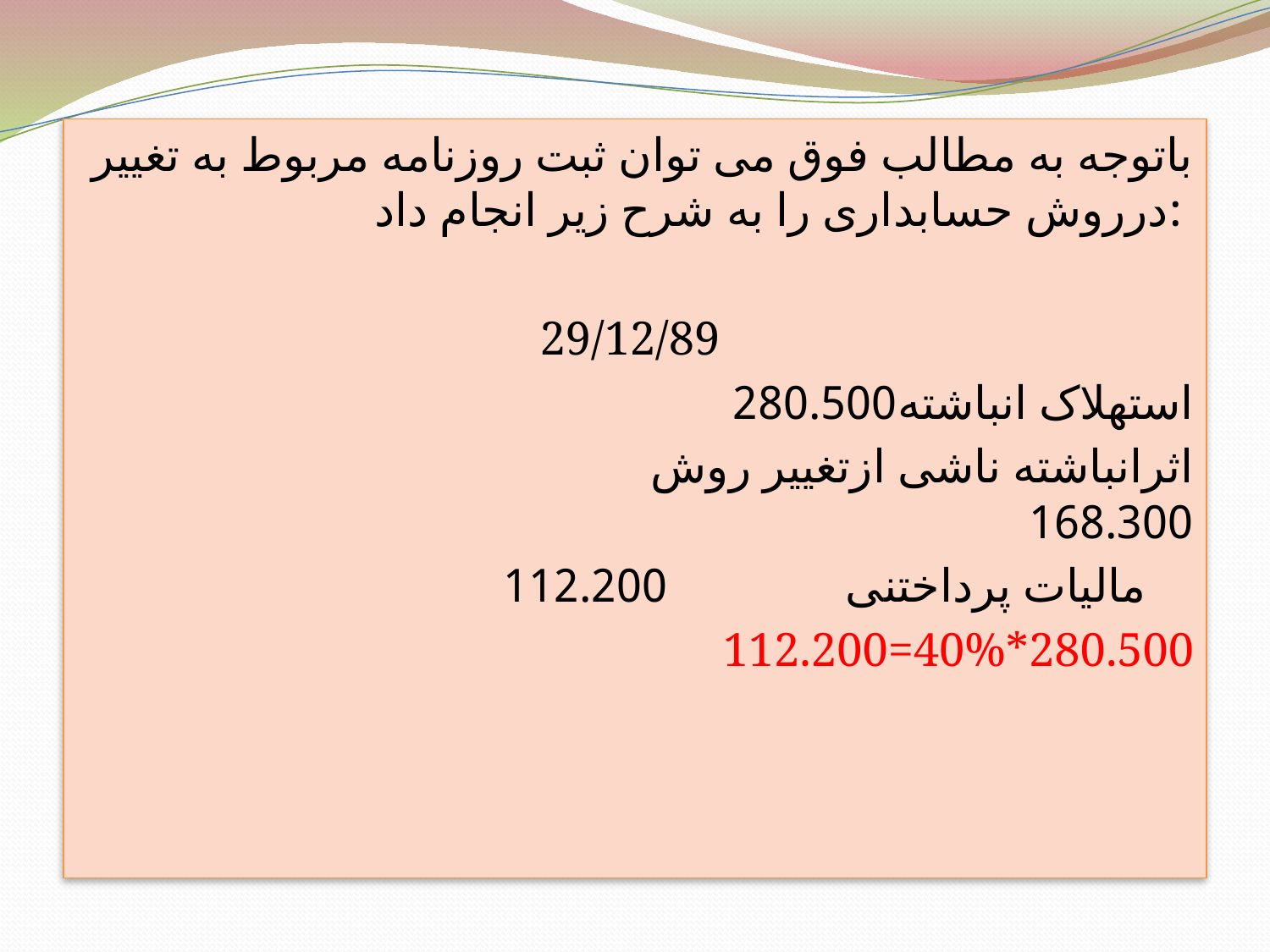

باتوجه به مطالب فوق می توان ثبت روزنامه مربوط به تغییر درروش حسابداری را به شرح زیر انجام داد:

29/12/89
        استهلاک انباشته280.500
                                        اثرانباشته ناشی ازتغییر روش    168.300
                       مالیات پرداختنی               112.200
112.200=40%*280.500